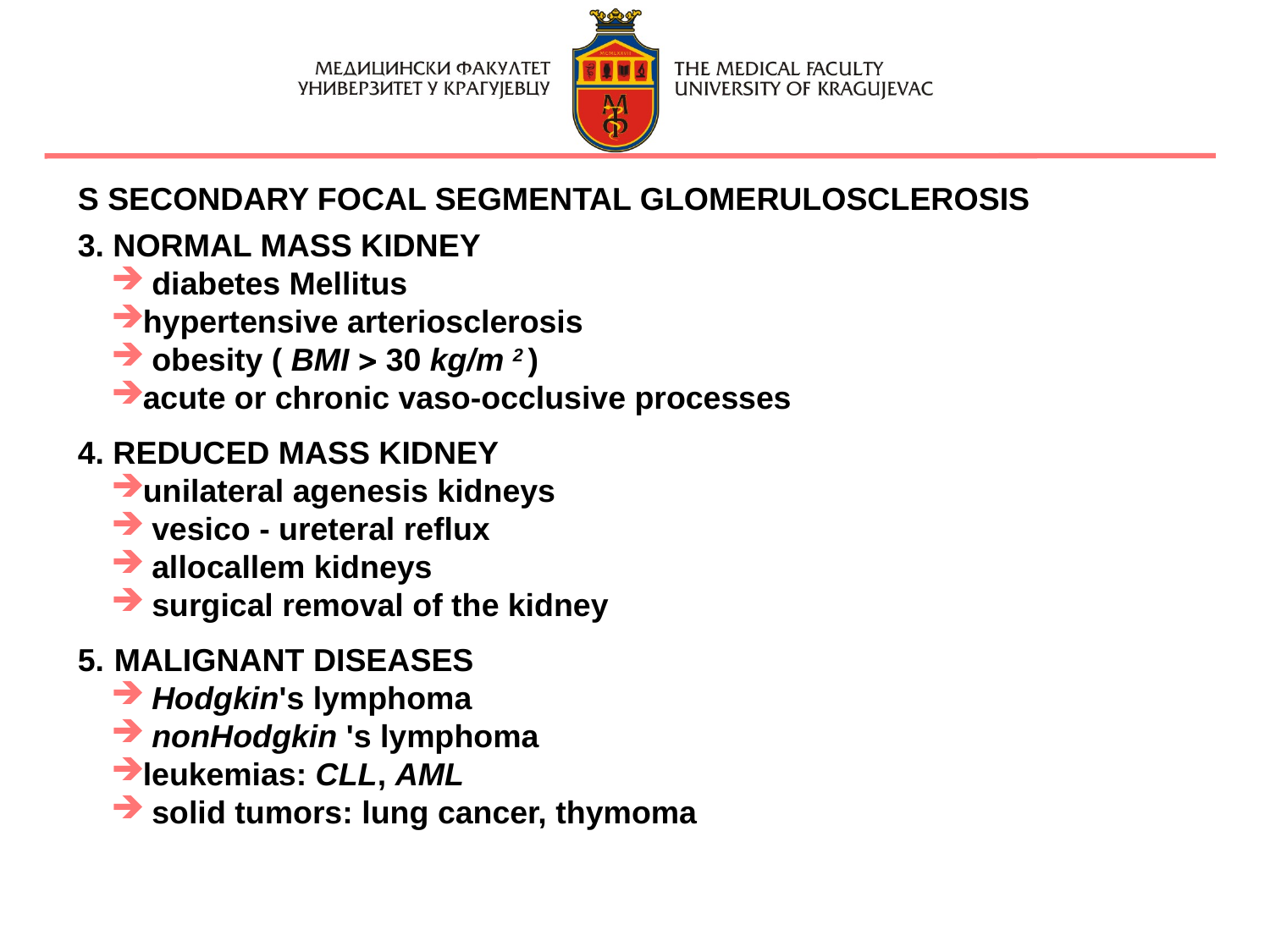

S SECONDARY FOCAL SEGMENTAL GLOMERULOSCLEROSIS

3. NORMAL MASS KIDNEY
 diabetes Mellitus
hypertensive arteriosclerosis
 obesity ( BMI > 30 kg/m 2 )
acute or chronic vaso-occlusive processes

4. REDUCED MASS KIDNEY
unilateral agenesis kidneys
 vesico - ureteral reflux
 allocallem kidneys
 surgical removal of the kidney

MALIGNANT DISEASES
 Hodgkin's lymphoma
 nonHodgkin 's lymphoma
leukemias: CLL, AML
 solid tumors: lung cancer, thymoma